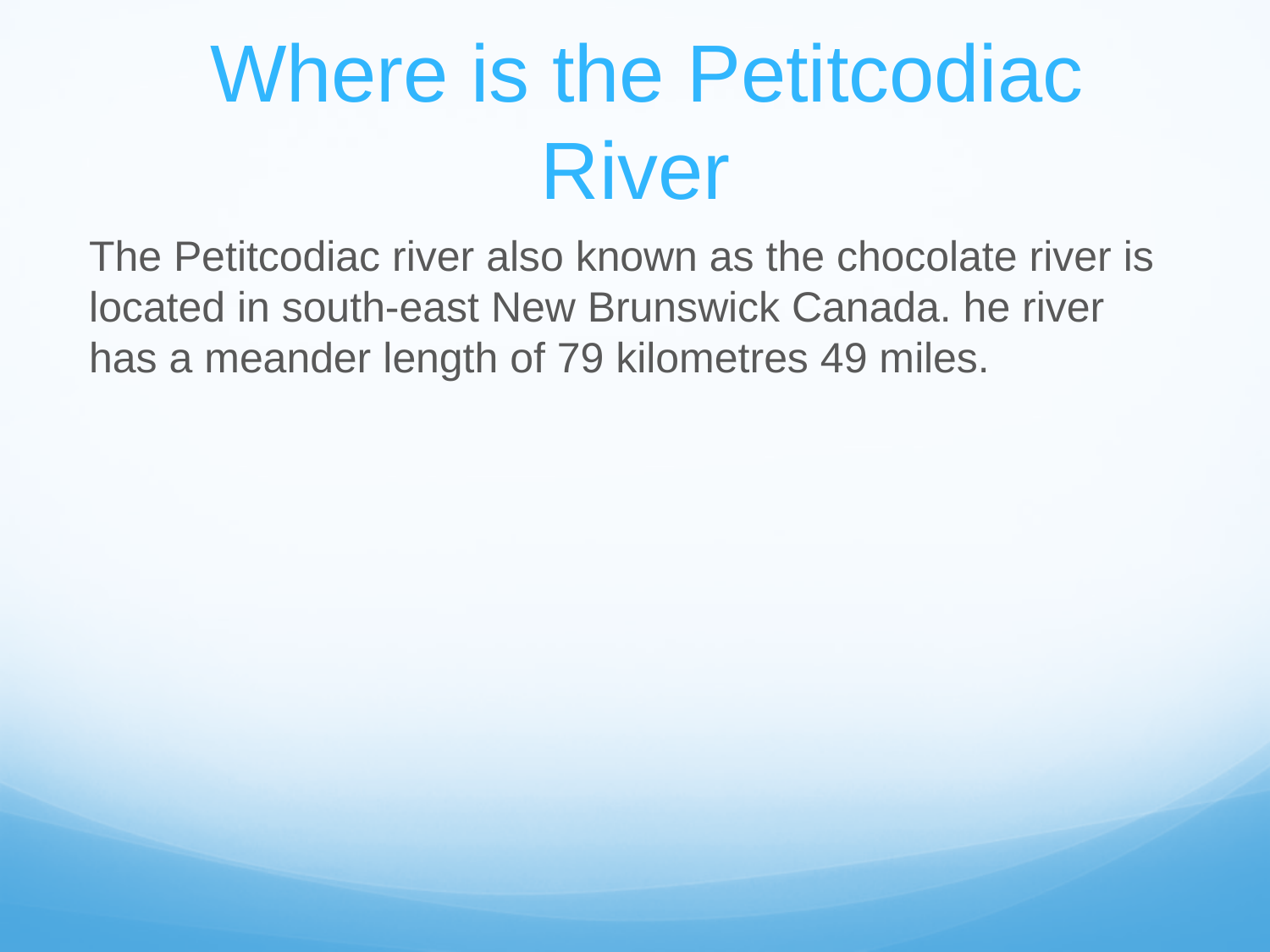

# Where is the Petitcodiac River
The Petitcodiac river also known as the chocolate river is located in south-east New Brunswick Canada. he river has a meander length of 79 kilometres 49 miles.